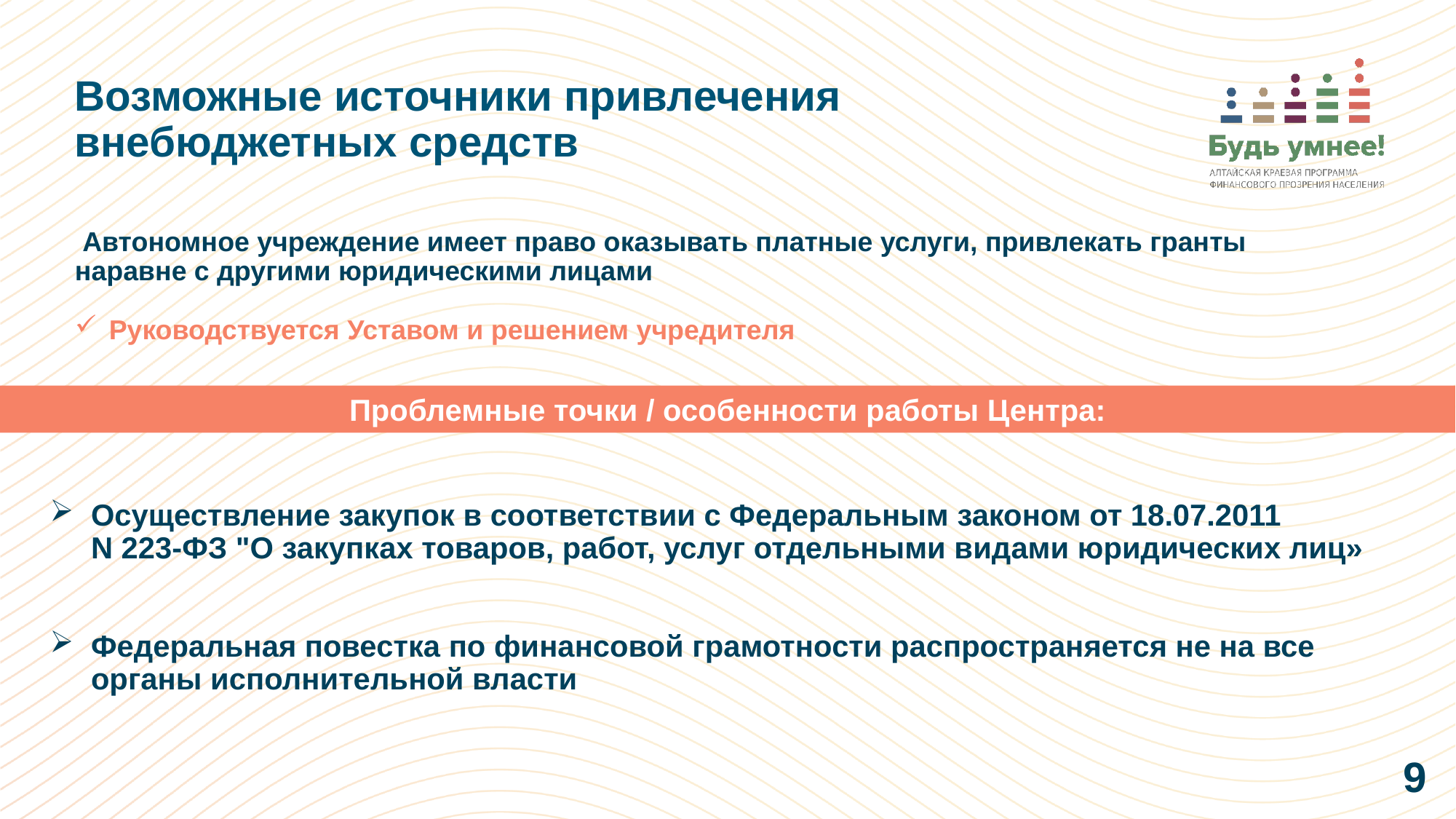

Возможные источники привлечения
внебюджетных средств
#

 Автономное учреждение имеет право оказывать платные услуги, привлекать гранты наравне с другими юридическими лицами

Руководствуется Уставом и решением учредителя
Проблемные точки / особенности работы Центра:
Осуществление закупок в соответствии с Федеральным законом от 18.07.2011
N 223-ФЗ "О закупках товаров, работ, услуг отдельными видами юридических лиц»

Федеральная повестка по финансовой грамотности распространяется не на все органы исполнительной власти
9